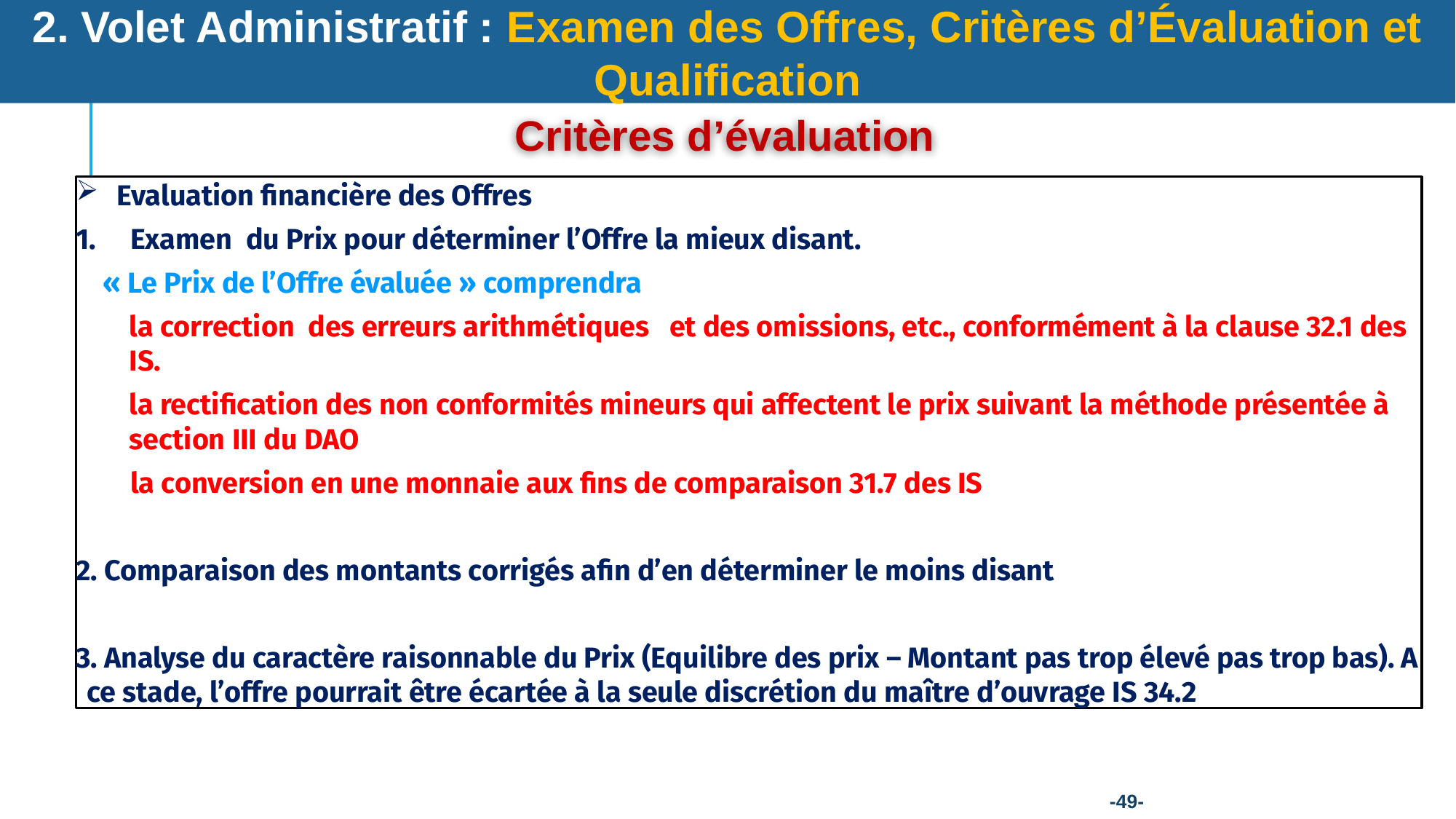

2. Volet Administratif : Examen des Offres, Critères d’Évaluation et Qualification
Critères d’évaluation
Evaluation financière des Offres
Examen  du Prix pour déterminer l’Offre la mieux disant.
    « Le Prix de l’Offre évaluée » comprendra
	la correction  des erreurs arithmétiques   et des omissions, etc., conformément à la clause 32.1 des IS.
	la rectification des non conformités mineurs qui affectent le prix suivant la méthode présentée à section III du DAO
	la conversion en une monnaie aux fins de comparaison 31.7 des IS

2. Comparaison des montants corrigés afin d’en déterminer le moins disant

3. Analyse du caractère raisonnable du Prix (Equilibre des prix – Montant pas trop élevé pas trop bas). A ce stade, l’offre pourrait être écartée à la seule discrétion du maître d’ouvrage IS 34.2
-49-